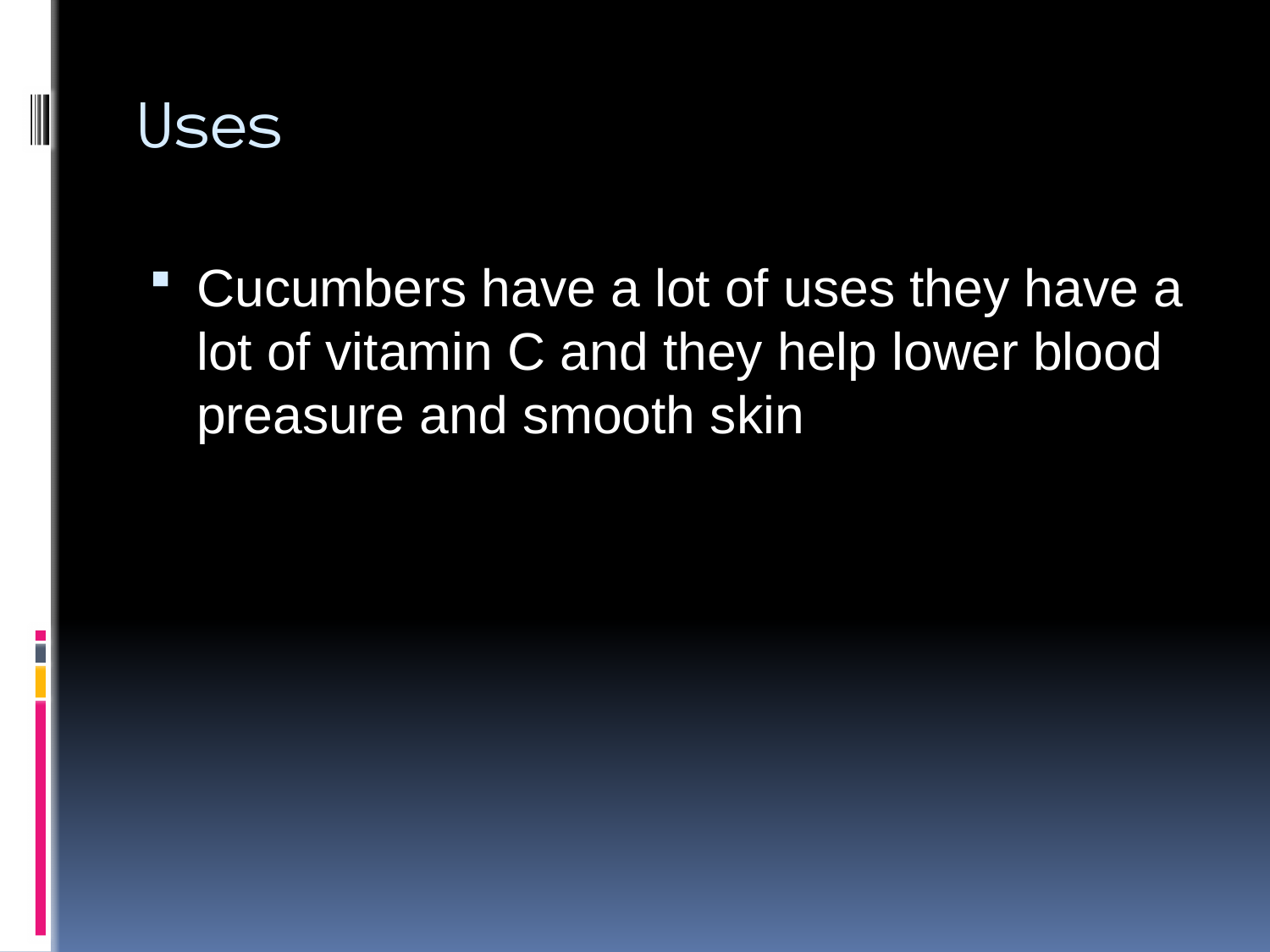

# Uses
Cucumbers have a lot of uses they have a lot of vitamin C and they help lower blood preasure and smooth skin